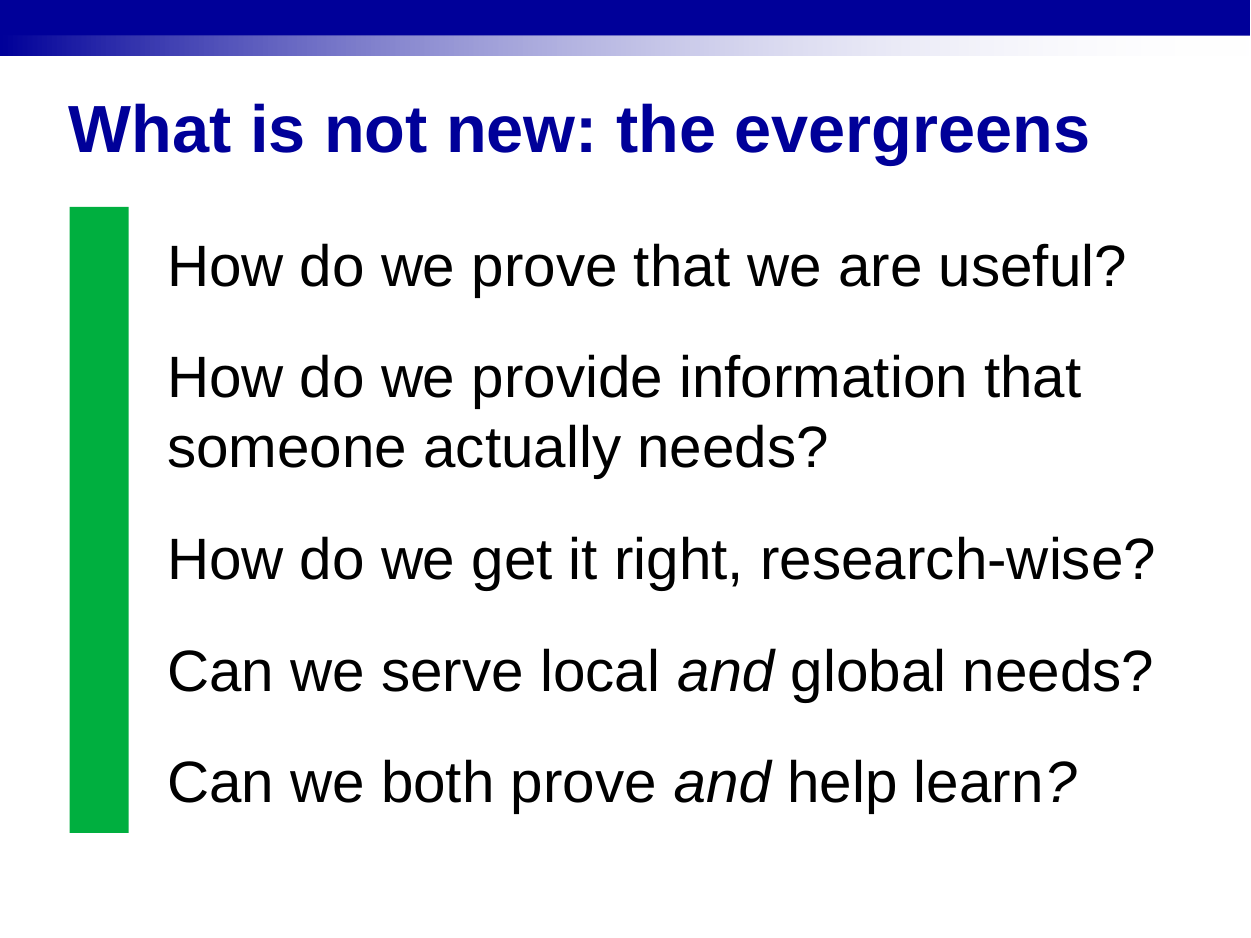

# What is not new: the evergreens

How do we prove that we are useful?
How do we provide information that someone actually needs?
How do we get it right, research-wise?
Can we serve local and global needs?
Can we both prove and help learn?